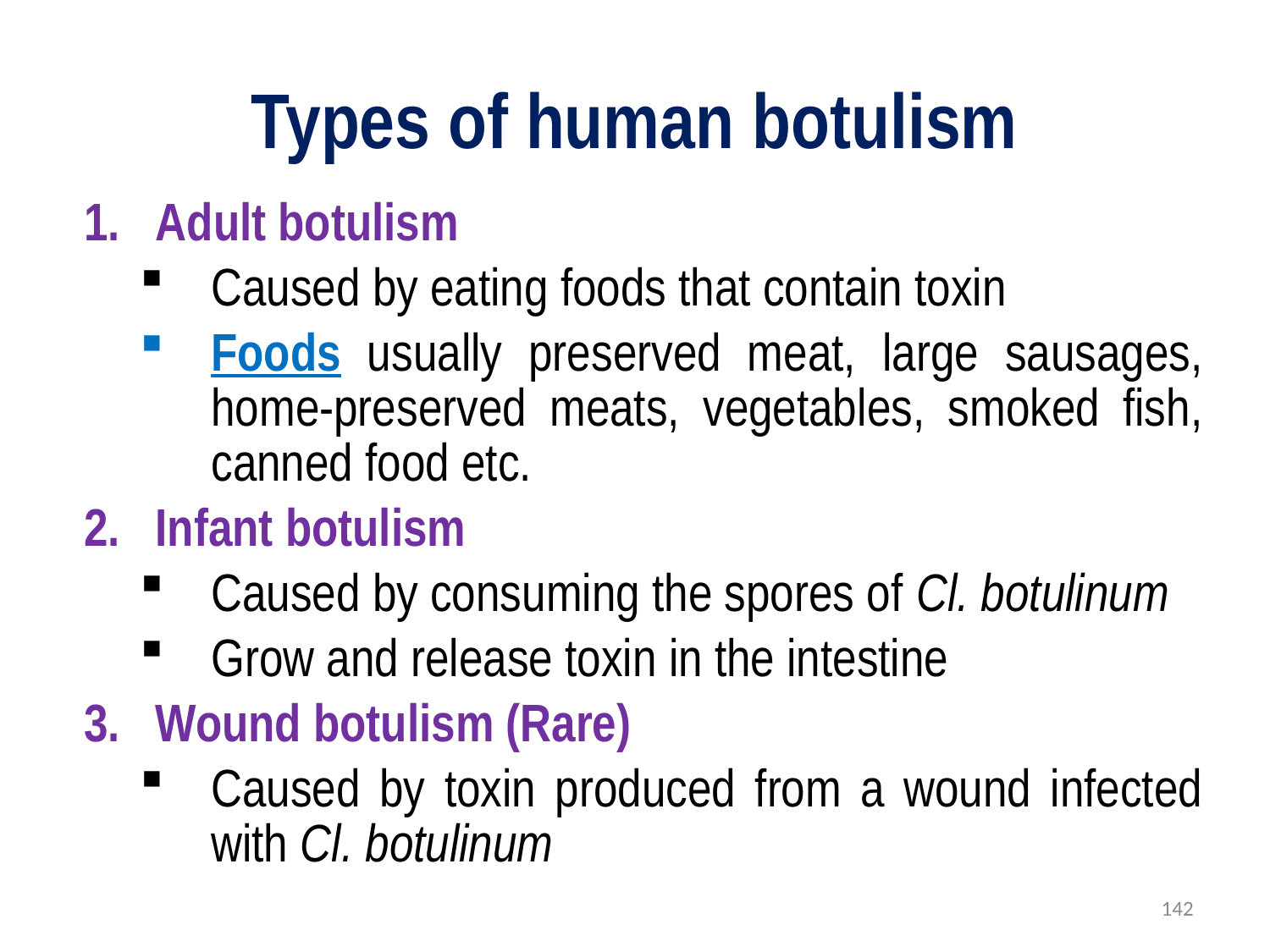

# Types of human botulism
Adult botulism
Caused by eating foods that contain toxin
Foods usually preserved meat, large sausages, home-preserved meats, vegetables, smoked fish, canned food etc.
Infant botulism
Caused by consuming the spores of Cl. botulinum
Grow and release toxin in the intestine
Wound botulism (Rare)
Caused by toxin produced from a wound infected with Cl. botulinum

142